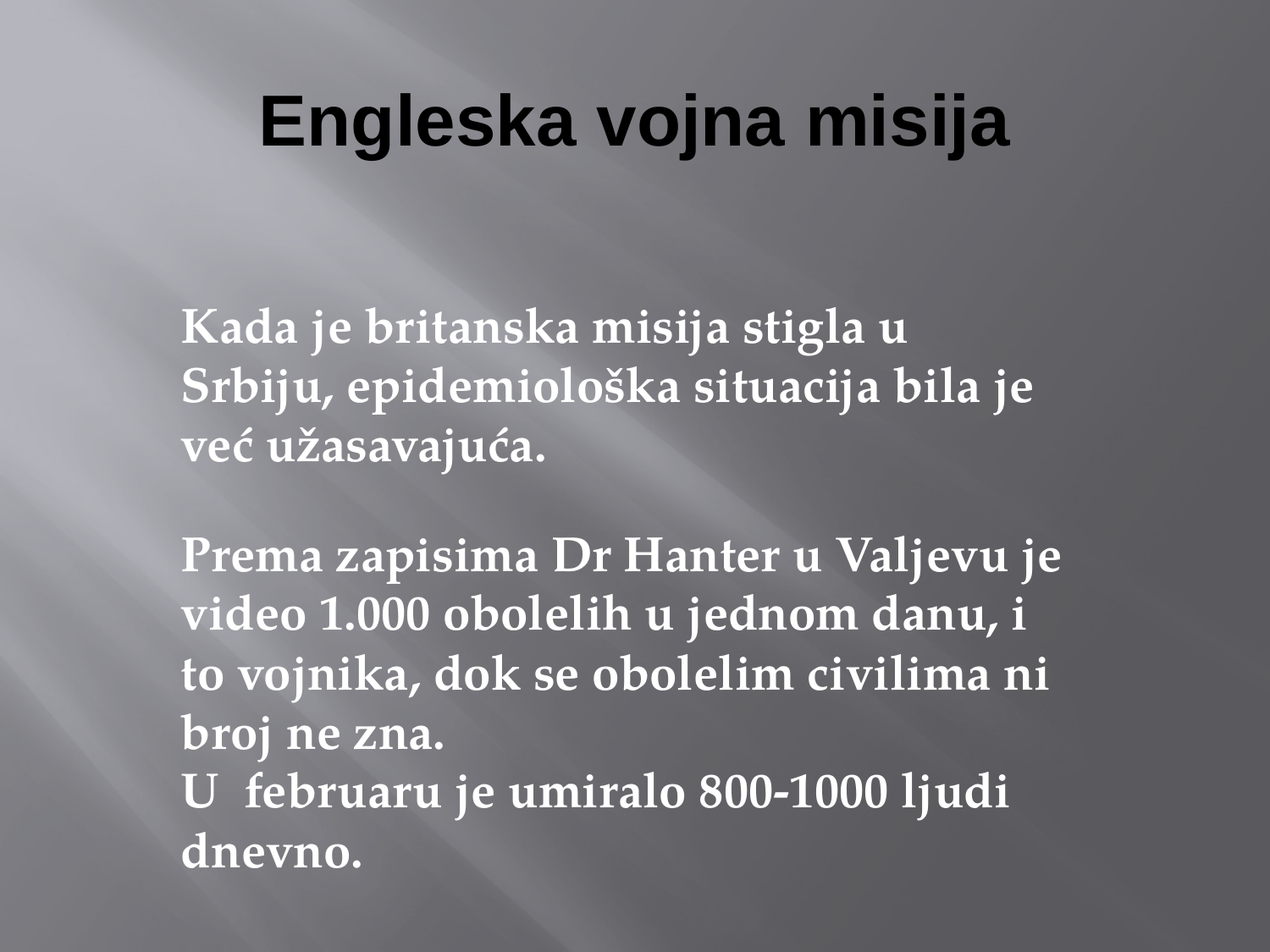

# Engleska vojna misija
Kada je britanska misija stigla u Srbiju, epidemiološka situacija bila je već užasavajuća.
Prema zapisima Dr Hanter u Valjevu je video 1.000 obolelih u jednom danu, i to vojnika, dok se obolelim civilima ni broj ne zna.
U  februaru je umiralo 800-1000 ljudi dnevno.